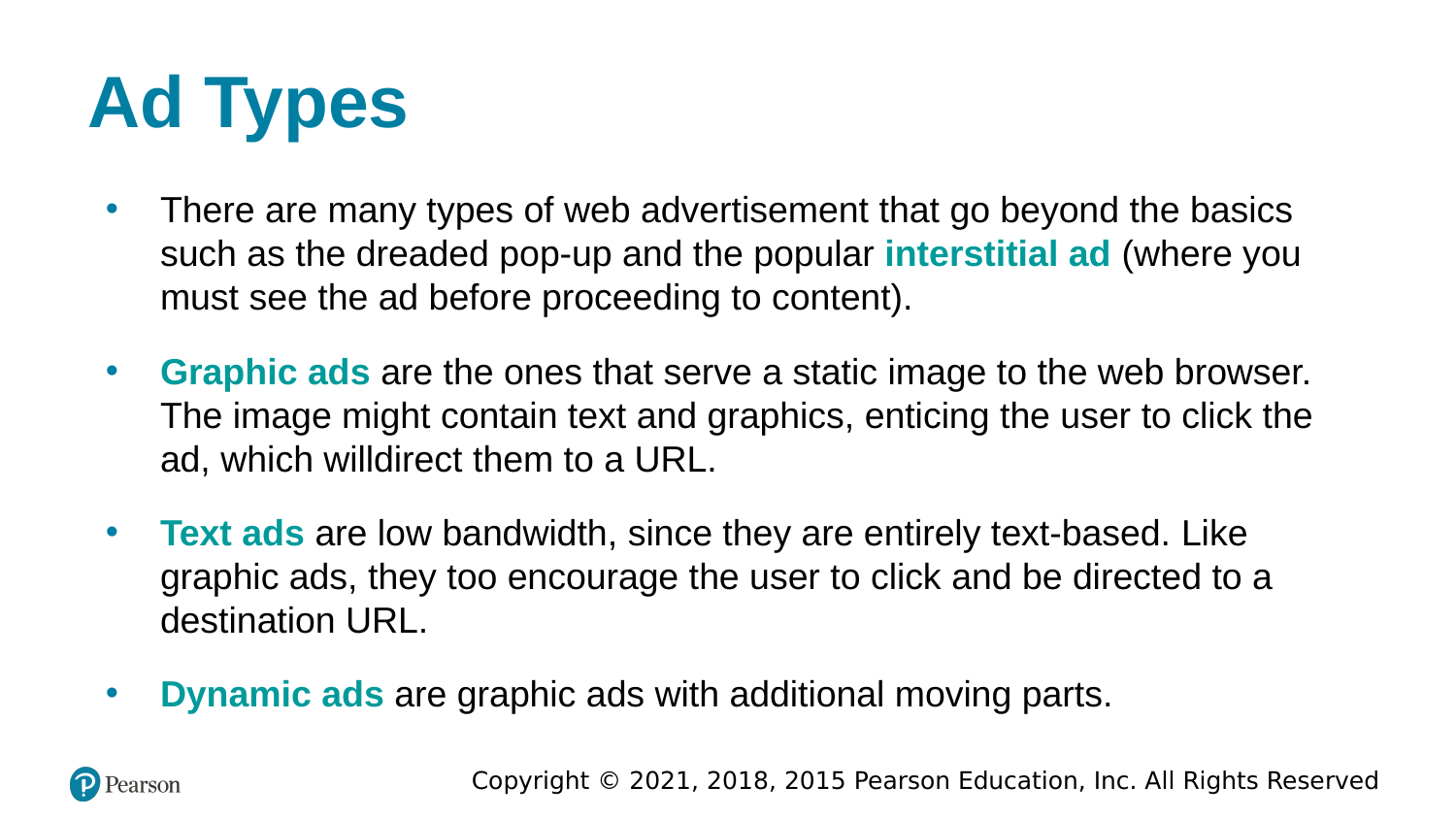

# Ad Types
There are many types of web advertisement that go beyond the basics such as the dreaded pop-up and the popular interstitial ad (where you must see the ad before proceeding to content).
Graphic ads are the ones that serve a static image to the web browser. The image might contain text and graphics, enticing the user to click the ad, which willdirect them to a URL.
Text ads are low bandwidth, since they are entirely text-based. Like graphic ads, they too encourage the user to click and be directed to a destination URL.
Dynamic ads are graphic ads with additional moving parts.